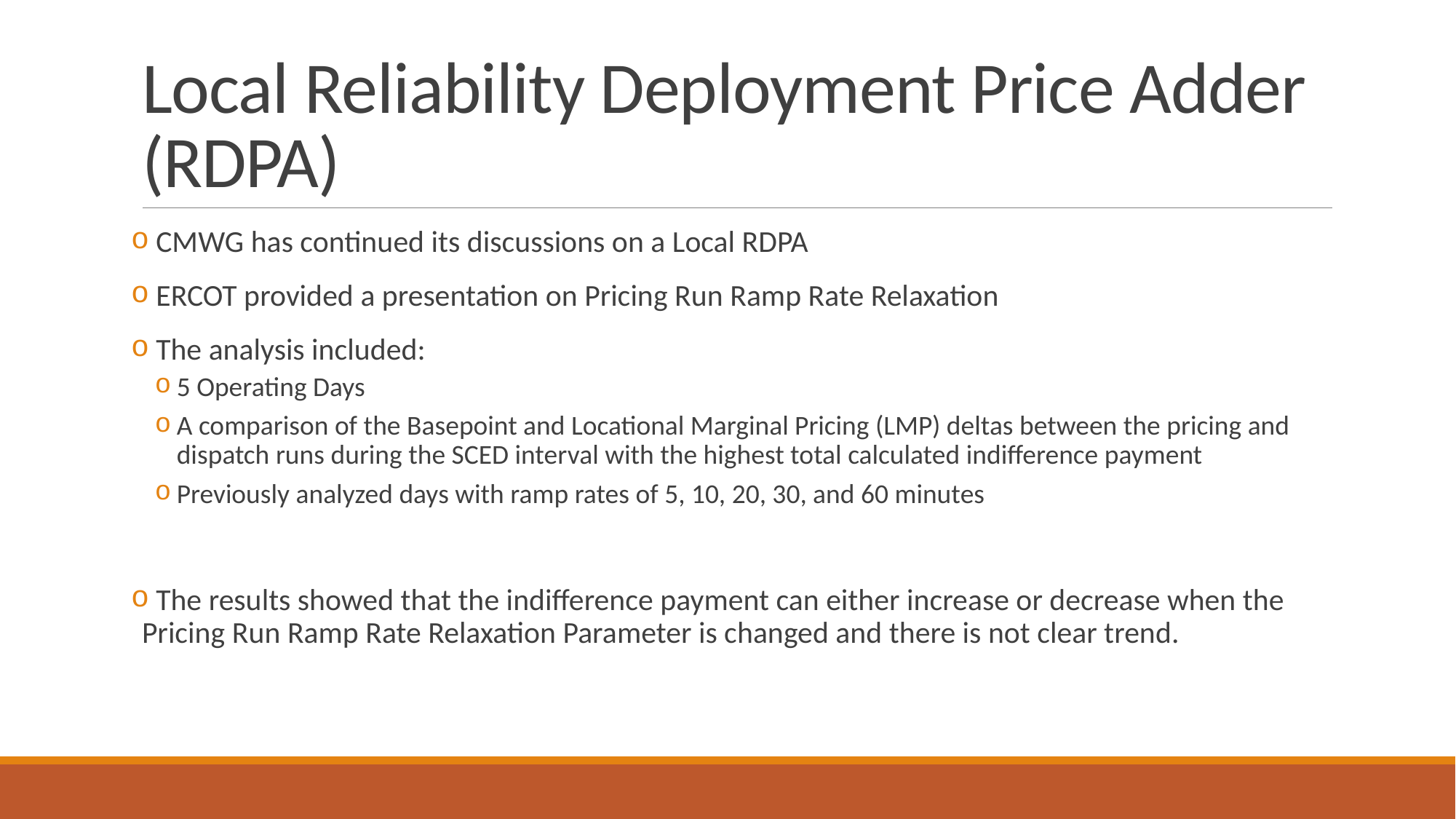

# Local Reliability Deployment Price Adder (RDPA)
 CMWG has continued its discussions on a Local RDPA
 ERCOT provided a presentation on Pricing Run Ramp Rate Relaxation
 The analysis included:
5 Operating Days
A comparison of the Basepoint and Locational Marginal Pricing (LMP) deltas between the pricing and dispatch runs during the SCED interval with the highest total calculated indifference payment
Previously analyzed days with ramp rates of 5, 10, 20, 30, and 60 minutes

 The results showed that the indifference payment can either increase or decrease when the Pricing Run Ramp Rate Relaxation Parameter is changed and there is not clear trend.